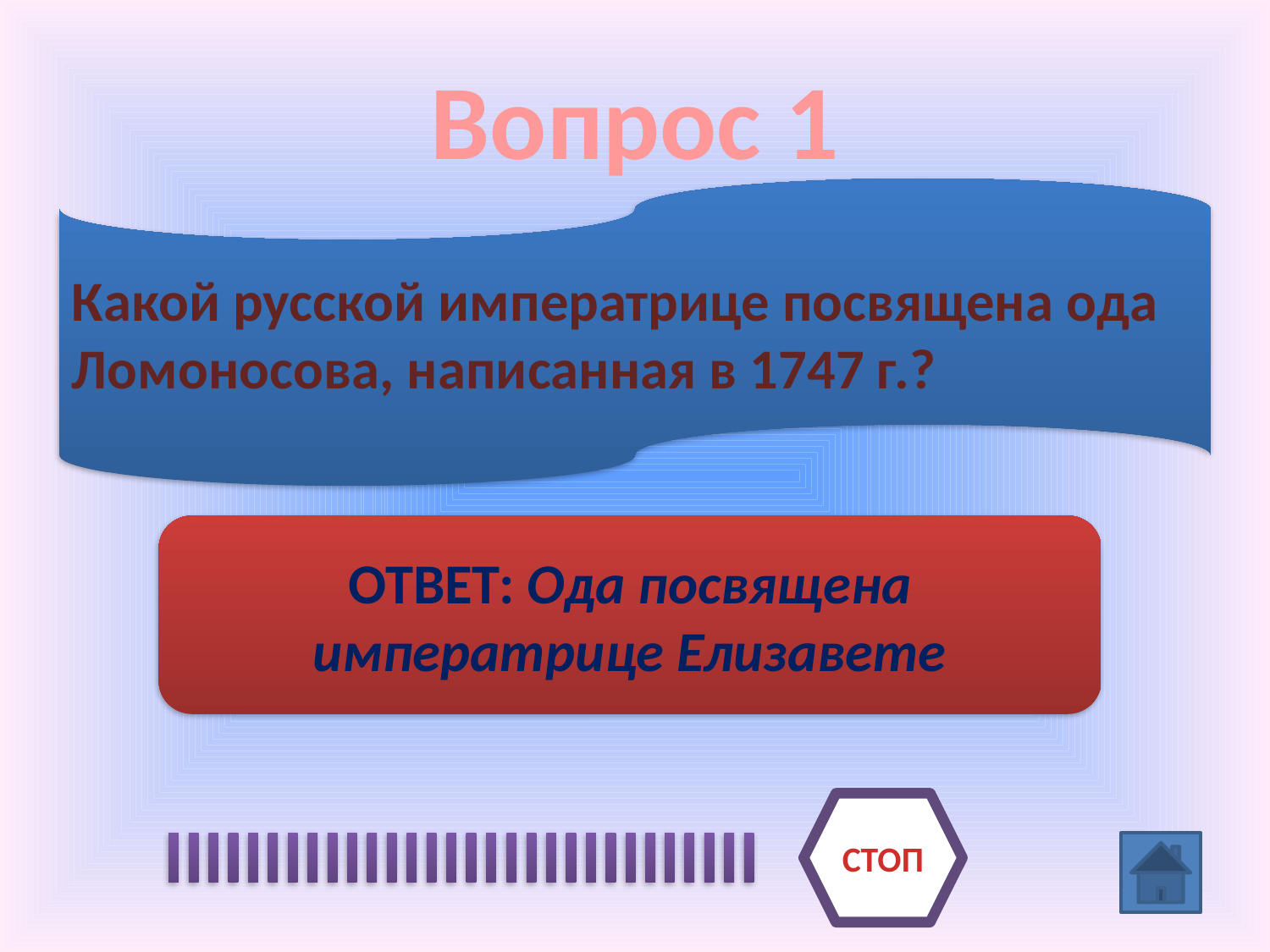

# Вопрос 1
Какой русской императрице посвящена ода Ломоносова, написанная в 1747 г.?
ОТВЕТ: Ода посвящена императрице Елизавете
СТОП